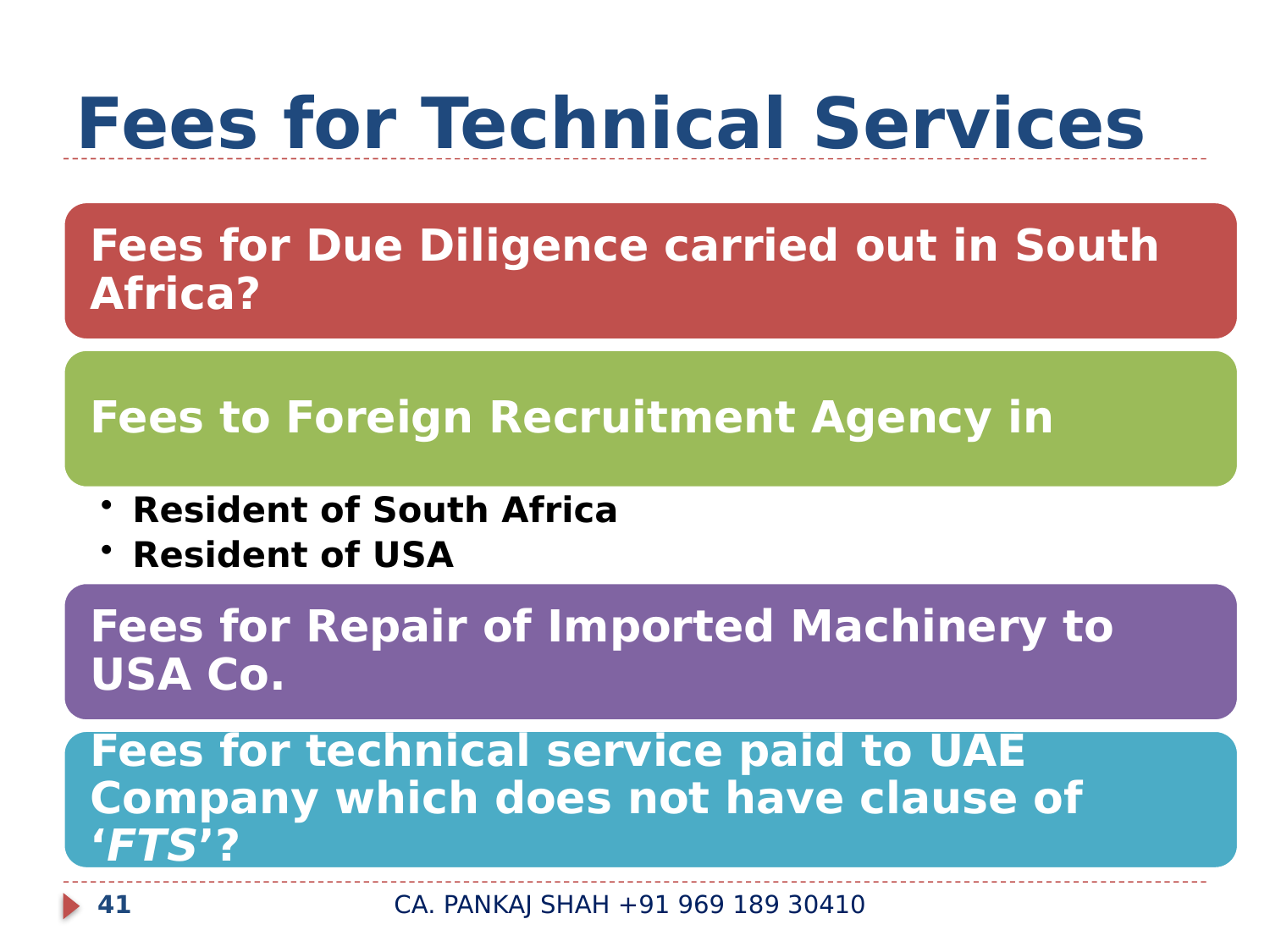

# Fees for Technical Services
Fees for Due Diligence carried out in South Africa?
Fees to Foreign Recruitment Agency in
Resident of South Africa
Resident of USA
Fees for Repair of Imported Machinery to USA Co.
Fees for technical service paid to UAE Company which does not have clause of ‘FTS’?
41
CA. PANKAJ SHAH +91 969 189 30410